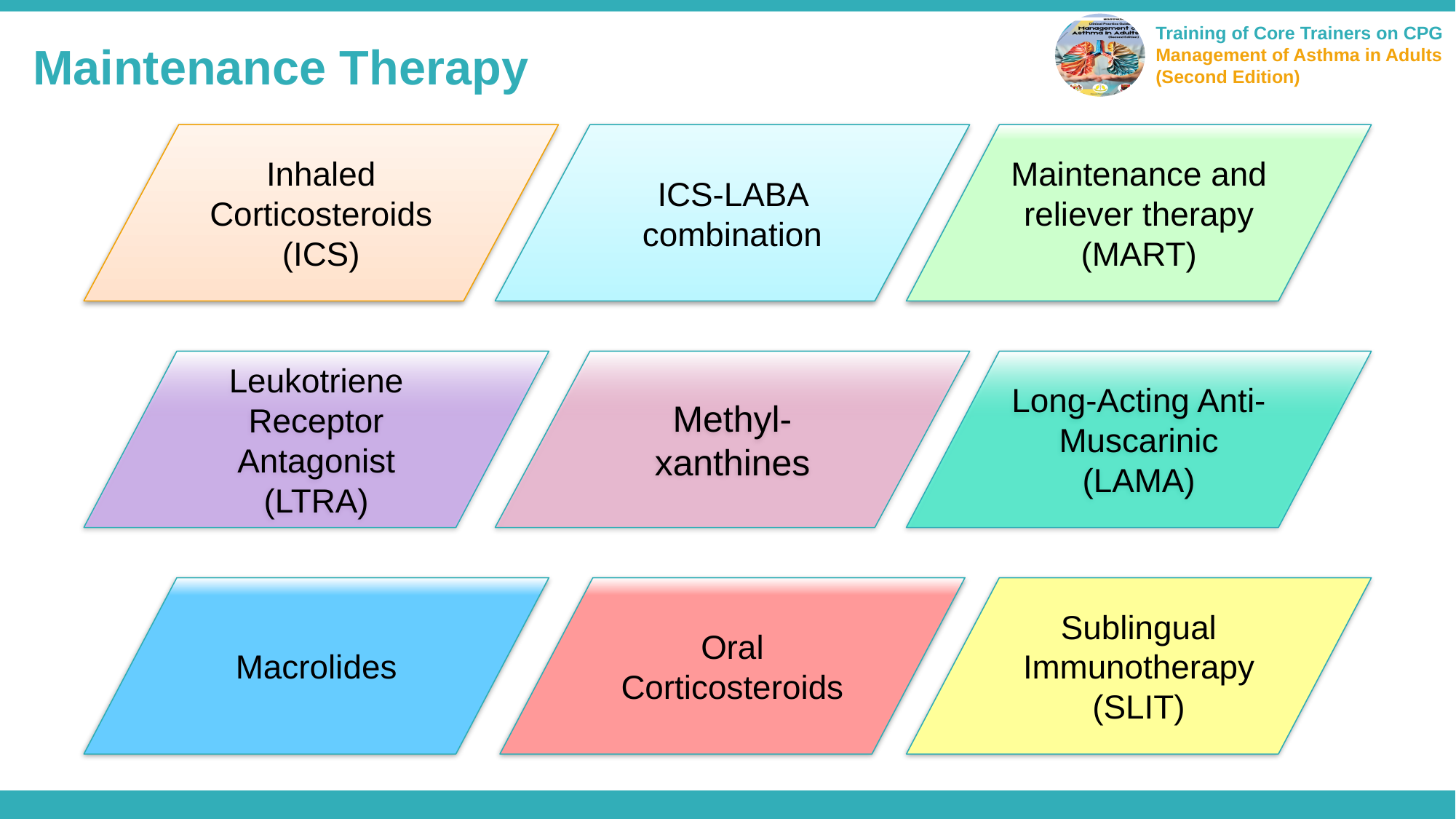

Maintenance Therapy
Inhaled Corticosteroids (ICS)
ICS-LABA combination
Maintenance and reliever therapy (MART)
Leukotriene Receptor Antagonist (LTRA)
Methyl-xanthines
Long-Acting Anti-Muscarinic (LAMA)
Macrolides
Oral Corticosteroids
Sublingual Immunotherapy (SLIT)